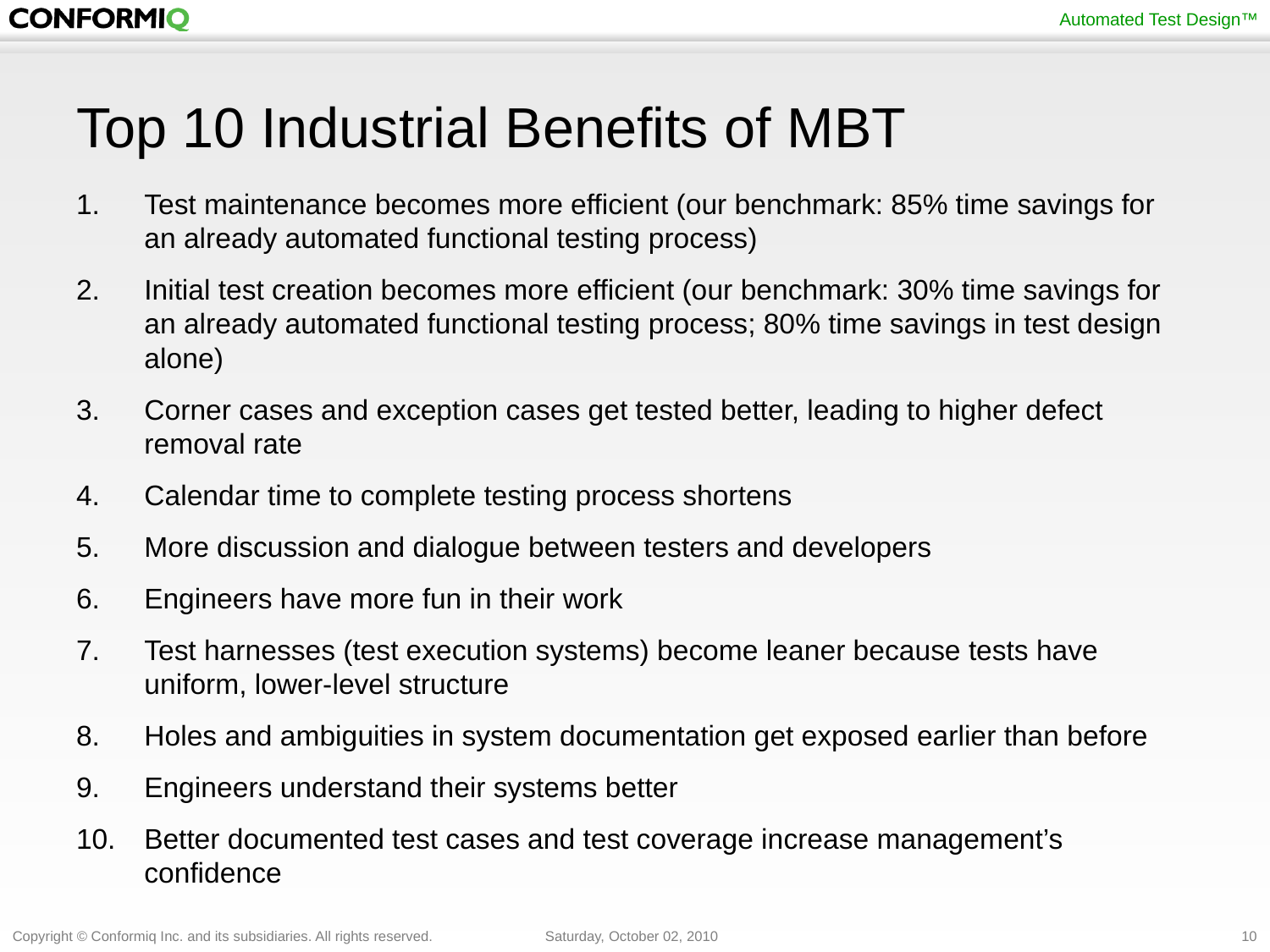

# Top 10 Industrial Benefits of MBT
Test maintenance becomes more efficient (our benchmark: 85% time savings for an already automated functional testing process)
Initial test creation becomes more efficient (our benchmark: 30% time savings for an already automated functional testing process; 80% time savings in test design alone)
Corner cases and exception cases get tested better, leading to higher defect removal rate
Calendar time to complete testing process shortens
More discussion and dialogue between testers and developers
Engineers have more fun in their work
Test harnesses (test execution systems) become leaner because tests have uniform, lower-level structure
Holes and ambiguities in system documentation get exposed earlier than before
Engineers understand their systems better
Better documented test cases and test coverage increase management’s confidence